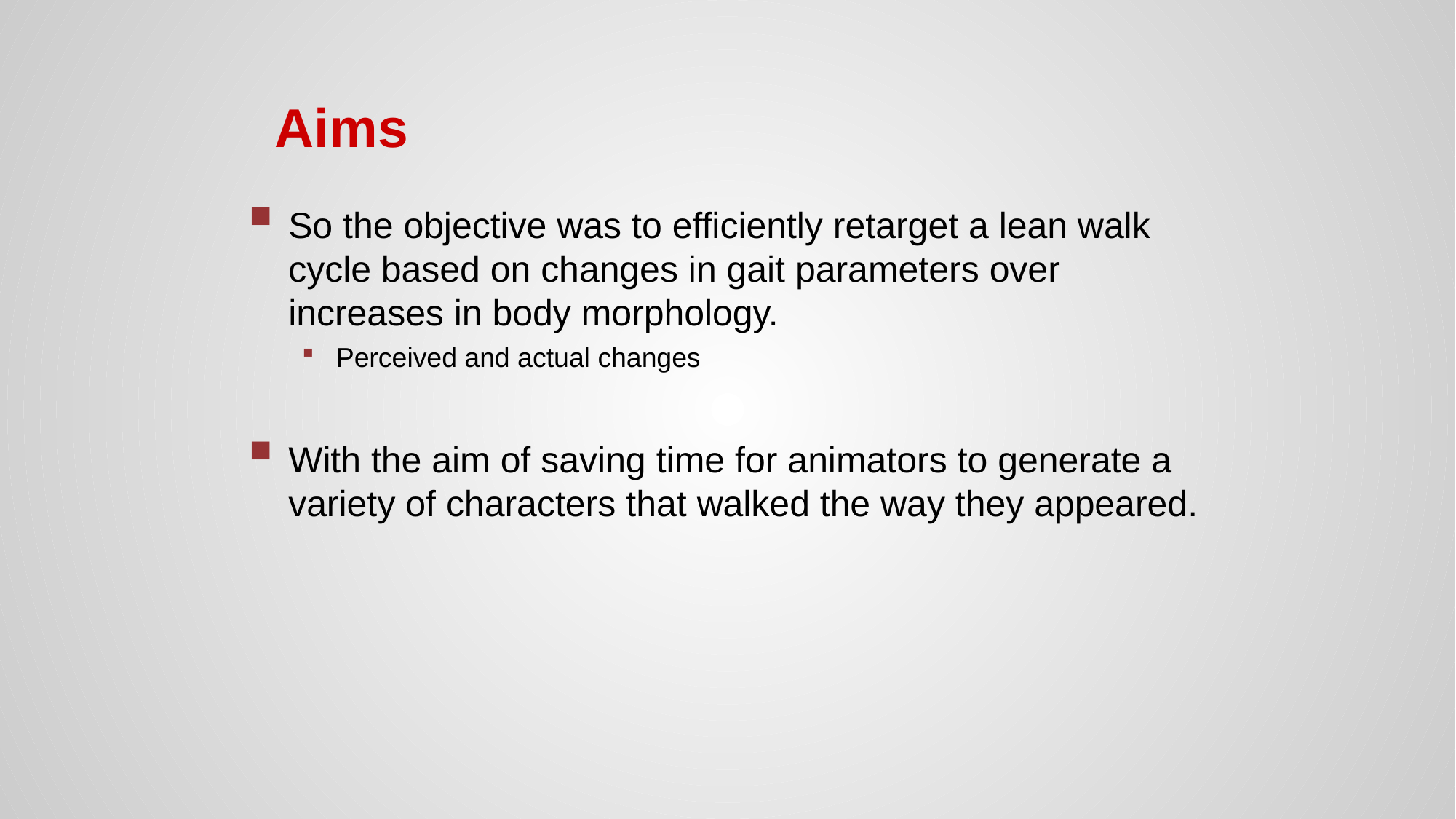

# Aims
So the objective was to efficiently retarget a lean walk cycle based on changes in gait parameters over increases in body morphology.
Perceived and actual changes

With the aim of saving time for animators to generate a variety of characters that walked the way they appeared.